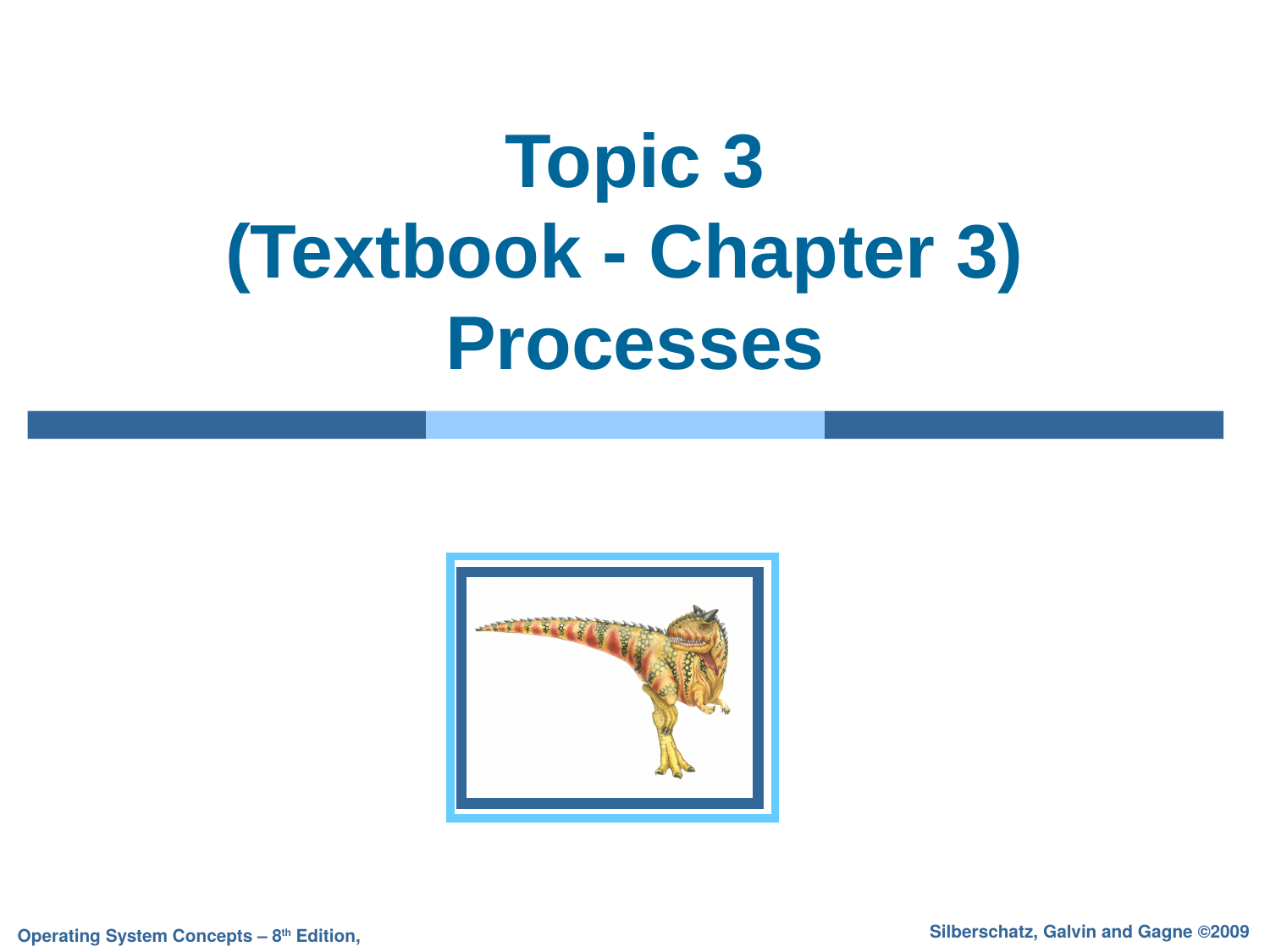

# Topic 3 (Textbook - Chapter 3) Processes